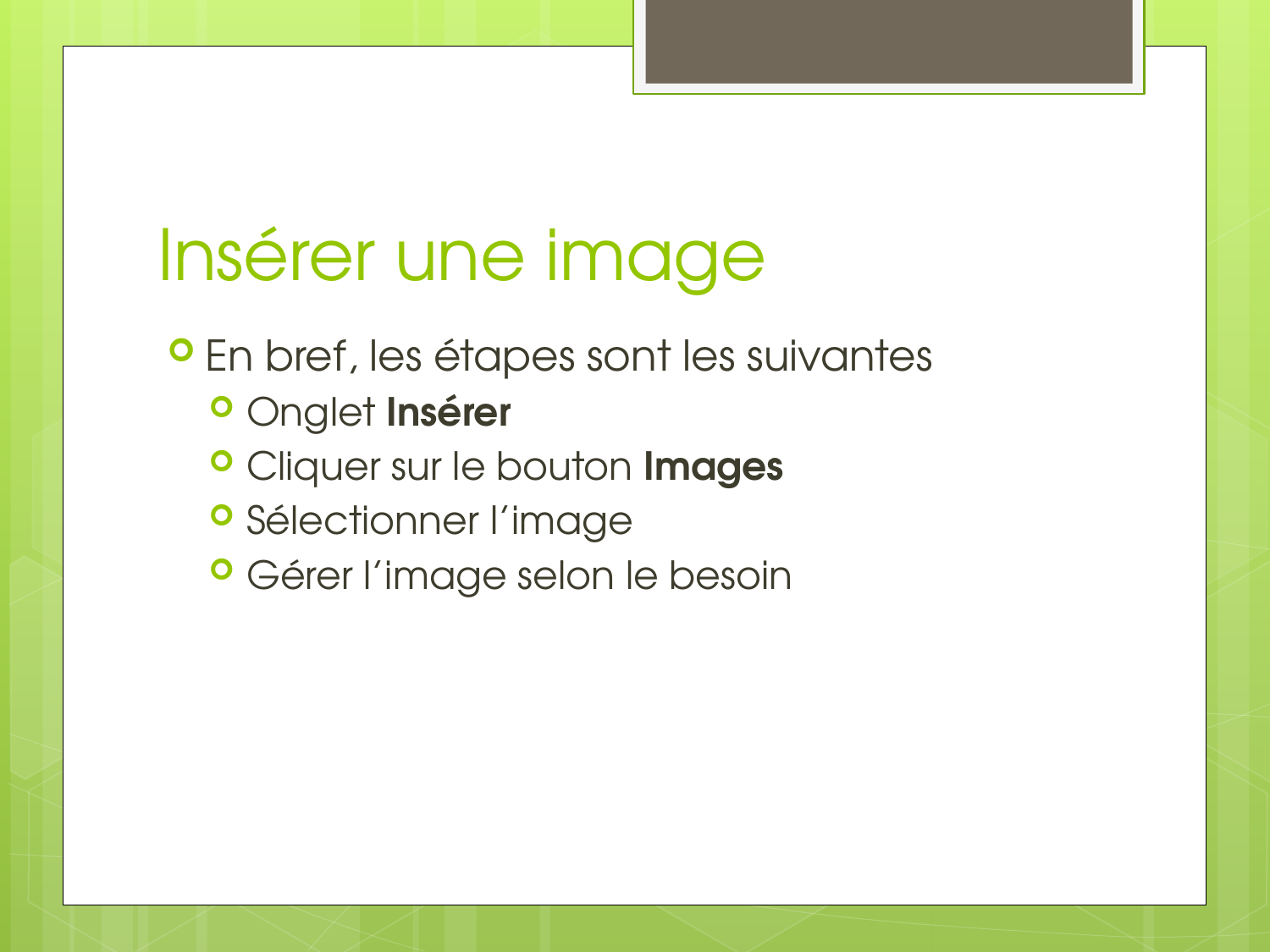

# Insérer une image
En bref, les étapes sont les suivantes
Onglet Insérer
Cliquer sur le bouton Images
Sélectionner l’image
Gérer l’image selon le besoin